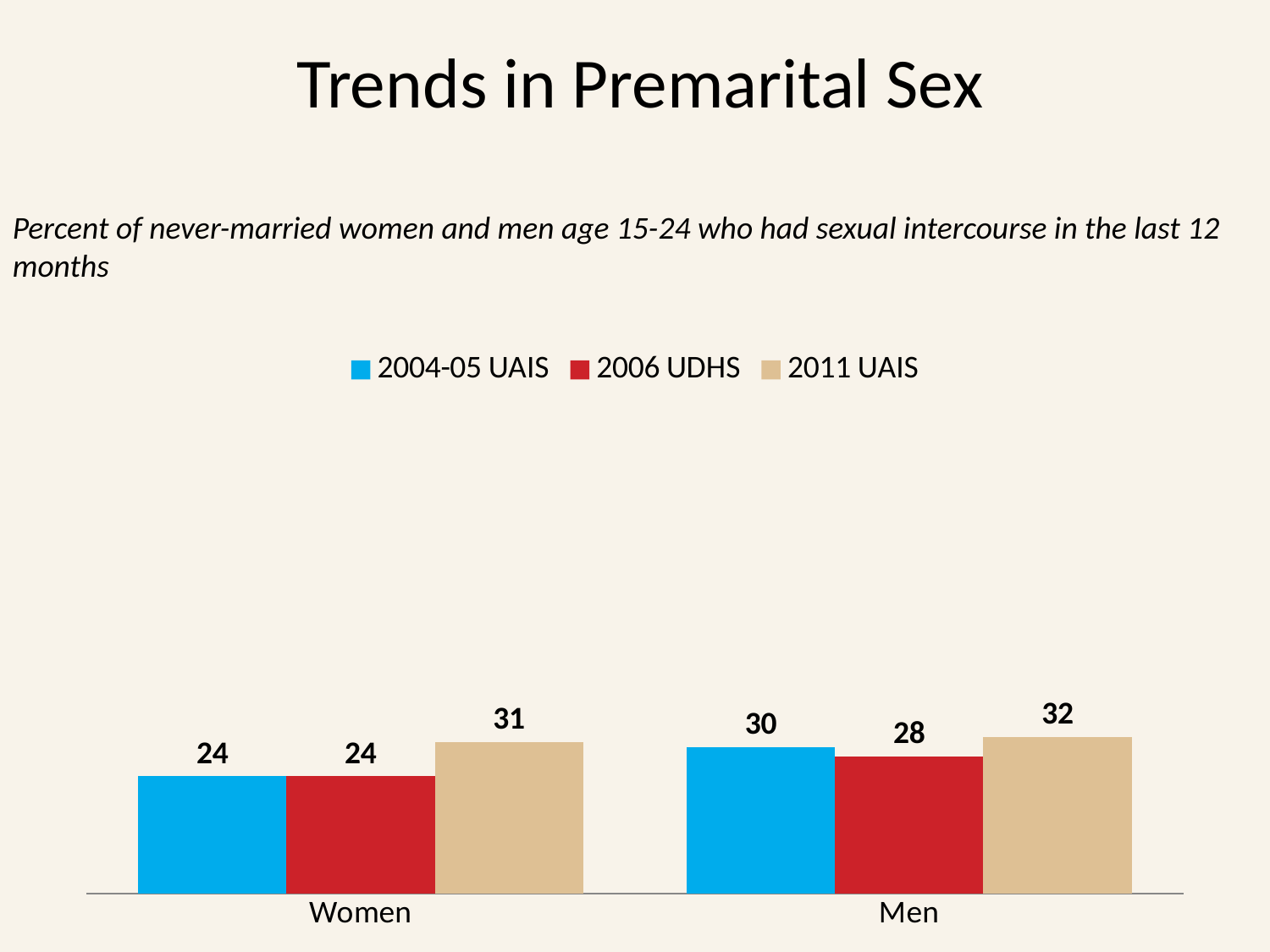

Trends in Premarital Sex
Percent of never-married women and men age 15-24 who had sexual intercourse in the last 12 months

### Chart

| Category | 2004-05 UAIS | 2006 UDHS | 2011 UAIS |
|---|---|---|---|
| Women | 24.0 | 24.0 | 31.0 |
| Men | 30.0 | 28.0 | 32.0 |